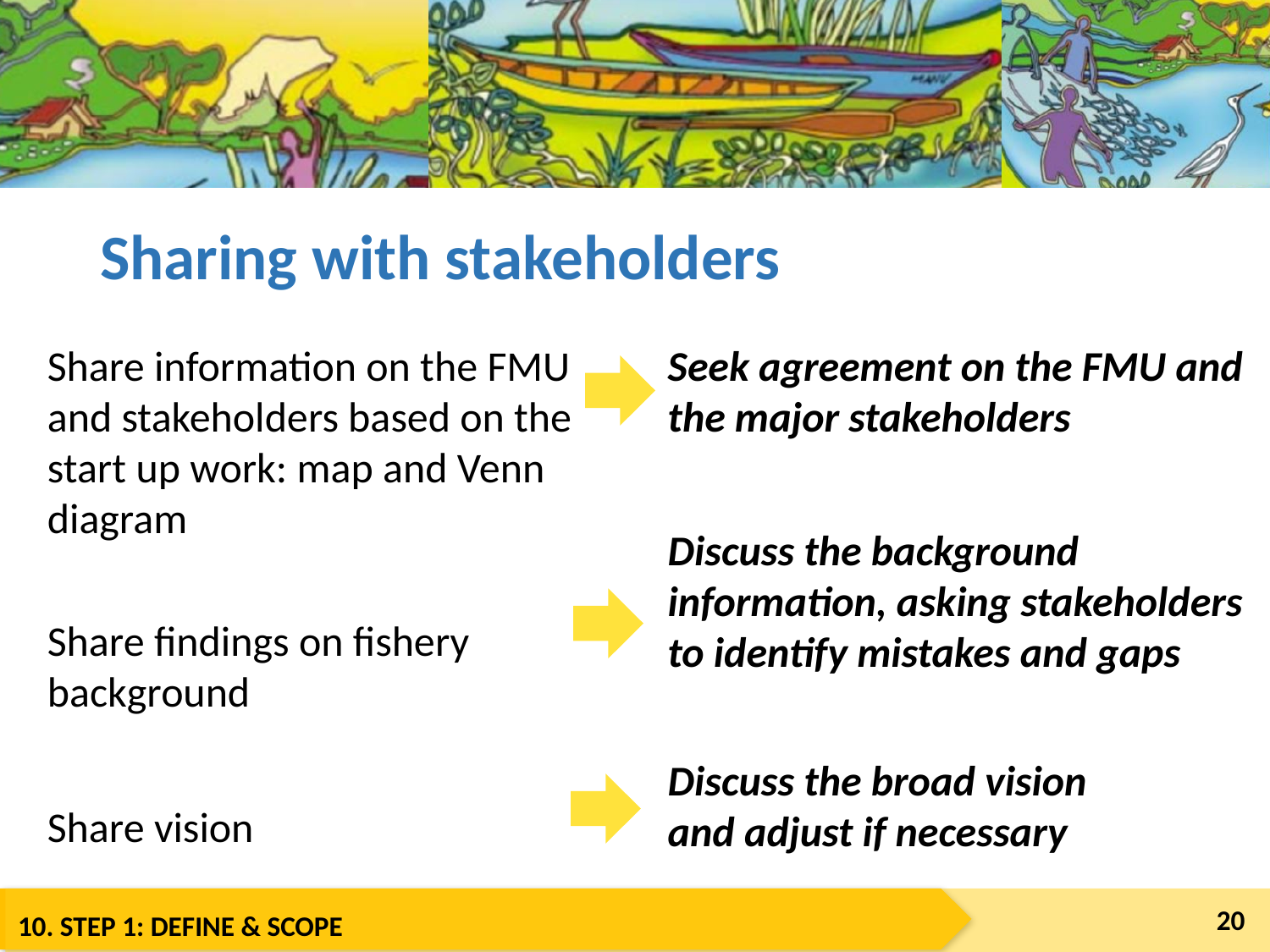

# Sharing with stakeholders
Share information on the FMU and stakeholders based on the start up work: map and Venn diagram

Share findings on fishery background
Share vision
Seek agreement on the FMU and the major stakeholders
Discuss the background information, asking stakeholders to identify mistakes and gaps

Discuss the broad vision
and adjust if necessary

20